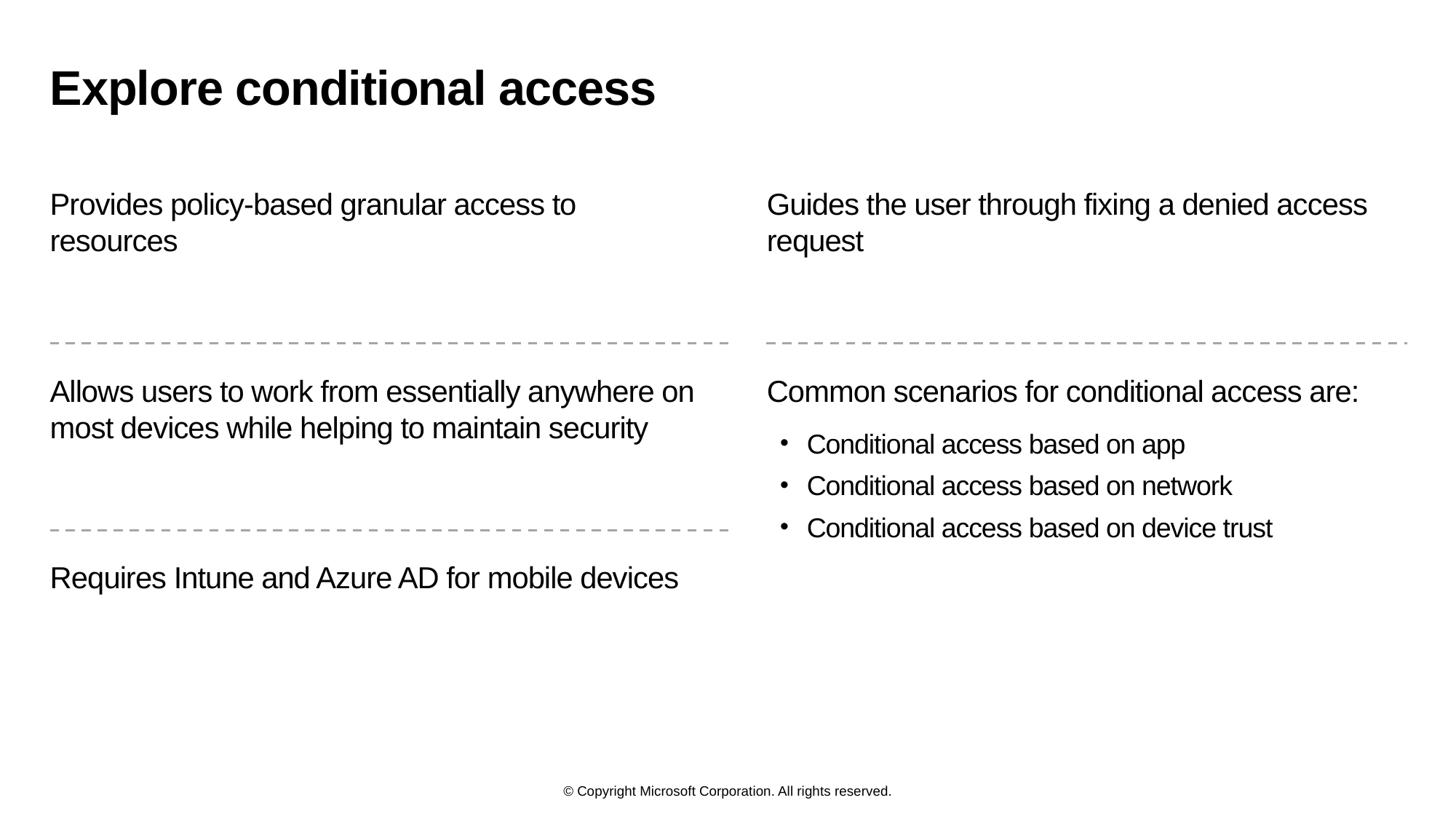

# Explore conditional access
Provides policy-based granular access to resources
Guides the user through fixing a denied access request
Allows users to work from essentially anywhere on most devices while helping to maintain security
Common scenarios for conditional access are:
Conditional access based on app
Conditional access based on network
Conditional access based on device trust
Requires Intune and Azure AD for mobile devices